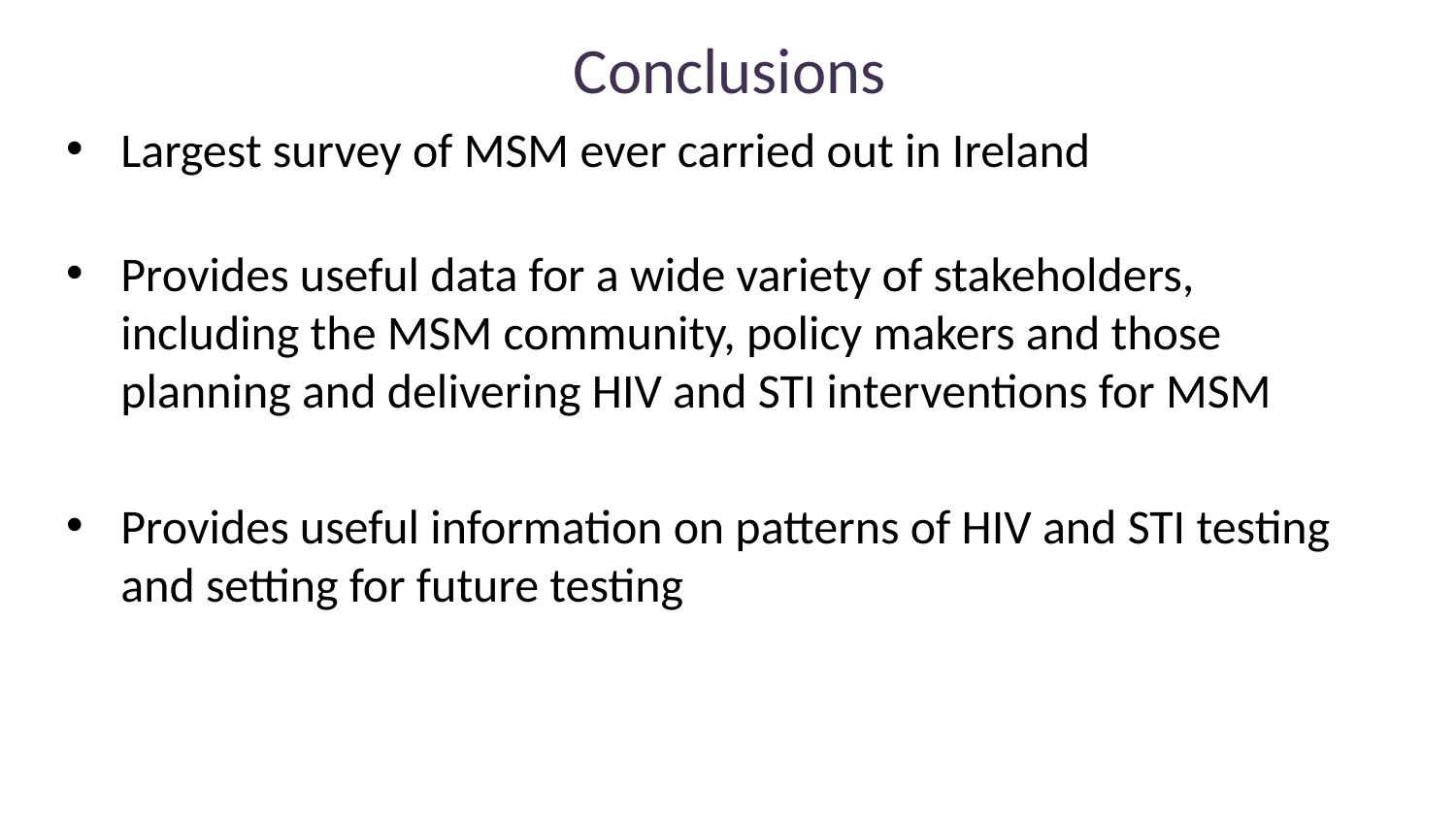

# Conclusions
Largest survey of MSM ever carried out in Ireland

Provides useful data for a wide variety of stakeholders, including the MSM community, policy makers and those planning and delivering HIV and STI interventions for MSM

Provides useful information on patterns of HIV and STI testing and setting for future testing